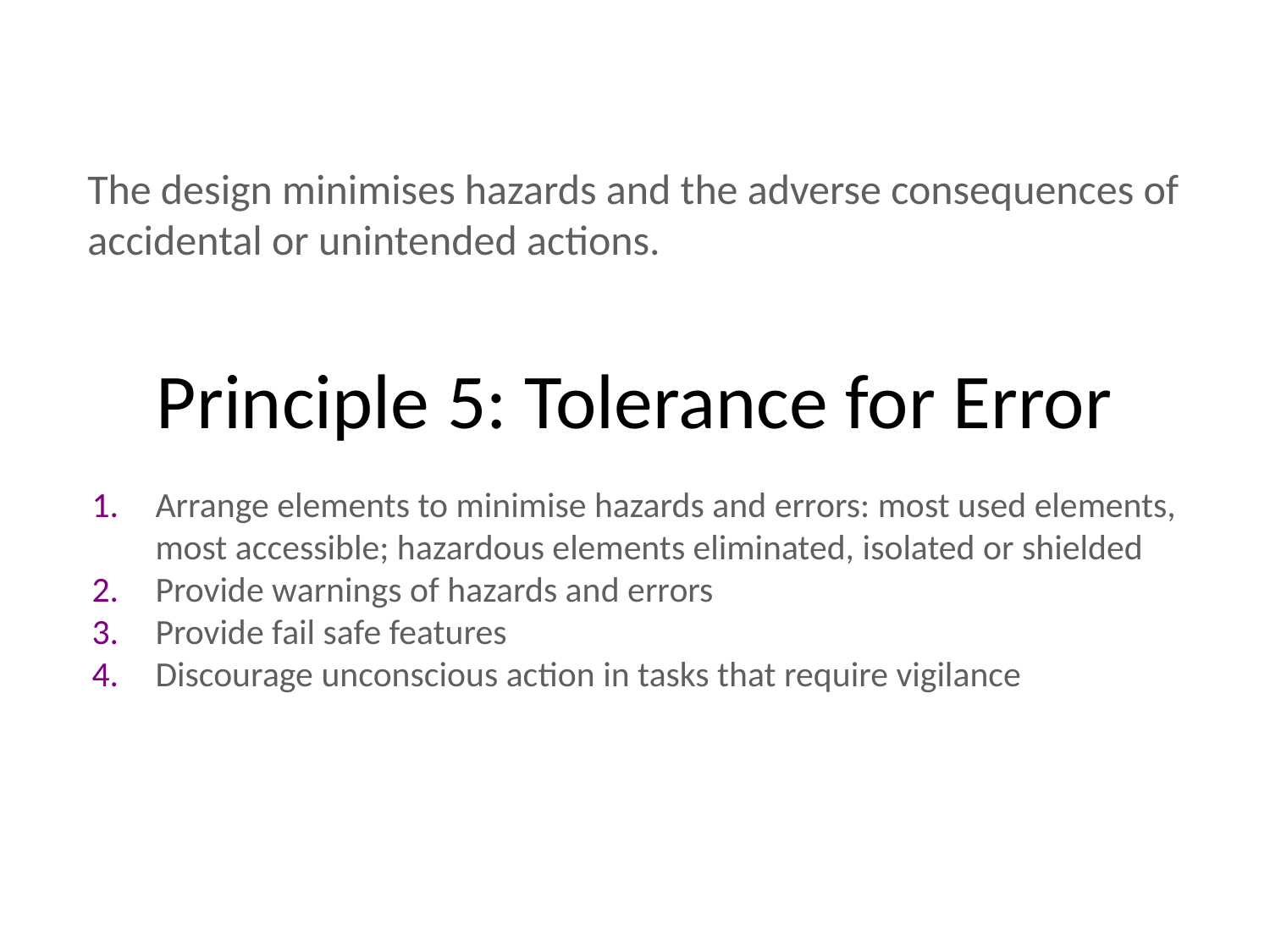

The design minimises hazards and the adverse consequences of accidental or unintended actions.
# Principle 5: Tolerance for Error
Arrange elements to minimise hazards and errors: most used elements, most accessible; hazardous elements eliminated, isolated or shielded
Provide warnings of hazards and errors
Provide fail safe features
Discourage unconscious action in tasks that require vigilance